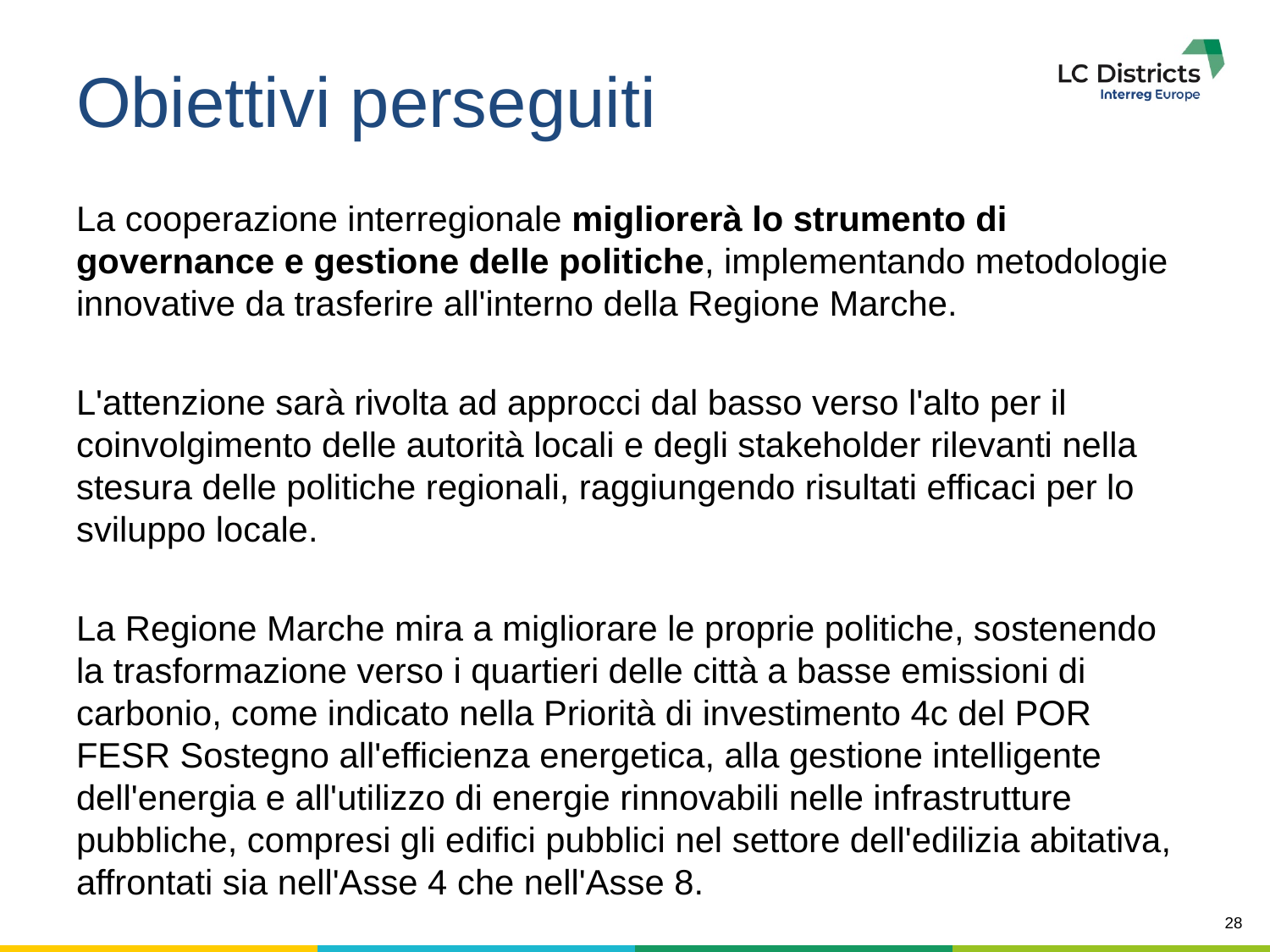

# Obiettivi perseguiti
La cooperazione interregionale migliorerà lo strumento di governance e gestione delle politiche, implementando metodologie innovative da trasferire all'interno della Regione Marche.

L'attenzione sarà rivolta ad approcci dal basso verso l'alto per il coinvolgimento delle autorità locali e degli stakeholder rilevanti nella stesura delle politiche regionali, raggiungendo risultati efficaci per lo sviluppo locale.

La Regione Marche mira a migliorare le proprie politiche, sostenendo la trasformazione verso i quartieri delle città a basse emissioni di carbonio, come indicato nella Priorità di investimento 4c del POR FESR Sostegno all'efficienza energetica, alla gestione intelligente dell'energia e all'utilizzo di energie rinnovabili nelle infrastrutture pubbliche, compresi gli edifici pubblici nel settore dell'edilizia abitativa, affrontati sia nell'Asse 4 che nell'Asse 8.